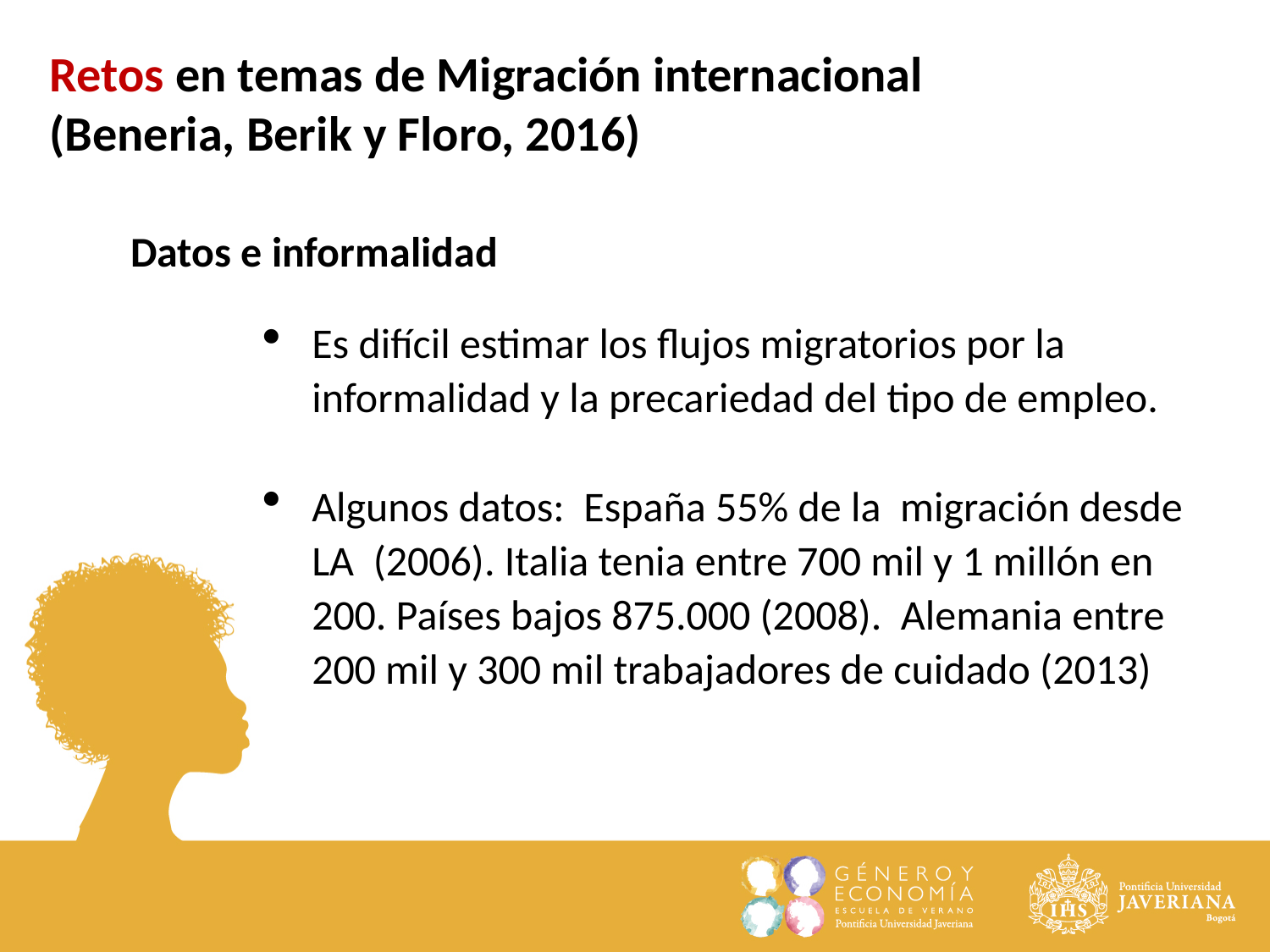

Retos en temas de Migración internacional
(Beneria, Berik y Floro, 2016)
Datos e informalidad
Es difícil estimar los flujos migratorios por la informalidad y la precariedad del tipo de empleo.

Algunos datos:  España 55% de la  migración desde LA  (2006). Italia tenia entre 700 mil y 1 millón en 200. Países bajos 875.000 (2008).  Alemania entre 200 mil y 300 mil trabajadores de cuidado (2013)